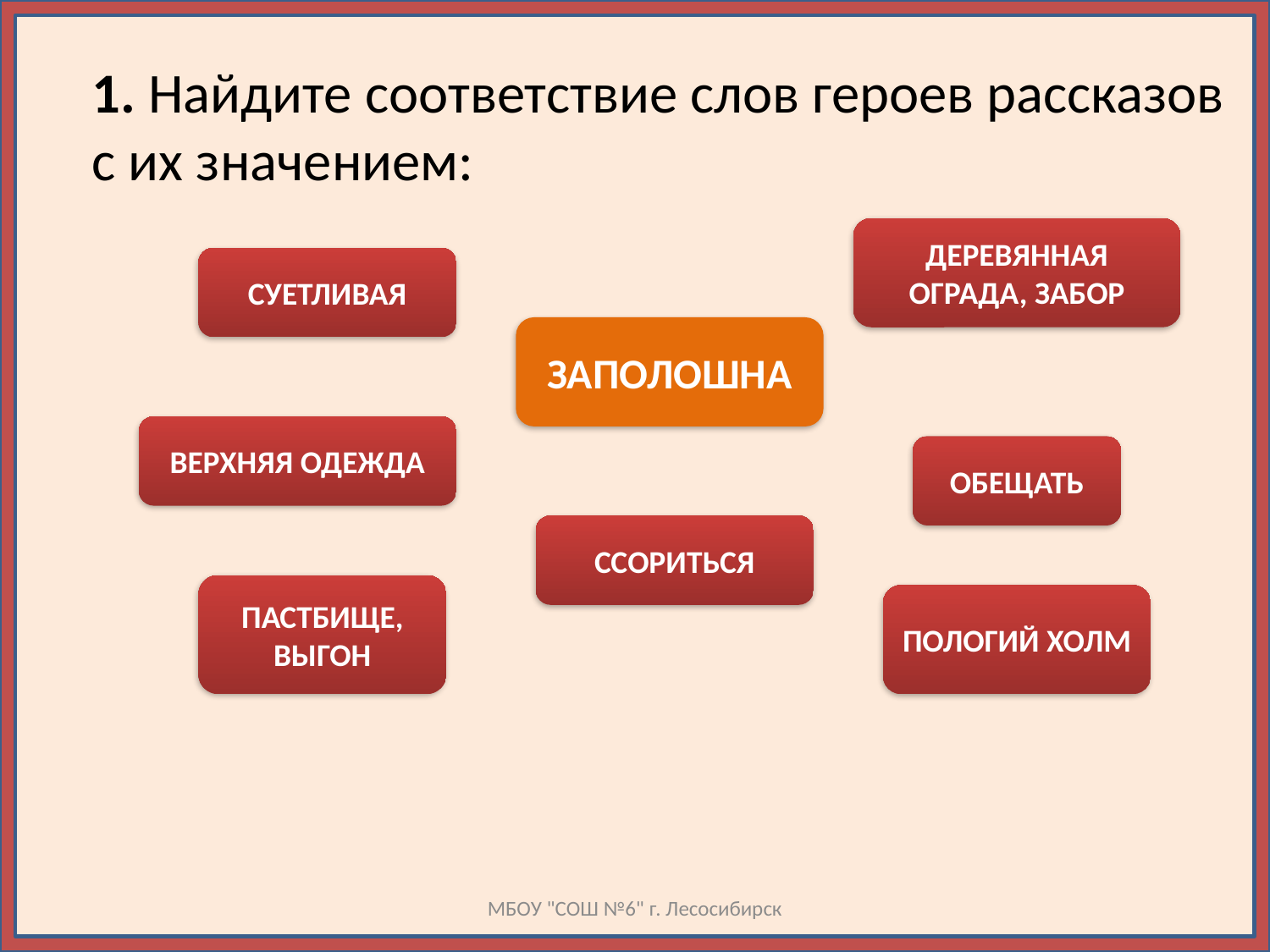

# 1. Найдите соответствие слов героев рассказов с их значением:
ДЕРЕВЯННАЯ ОГРАДА, ЗАБОР
СУЕТЛИВАЯ
ЗАПОЛОШНА
ВЕРХНЯЯ ОДЕЖДА
ОБЕЩАТЬ
ССОРИТЬСЯ
ПАСТБИЩЕ, ВЫГОН
ПОЛОГИЙ ХОЛМ
МБОУ "СОШ №6" г. Лесосибирск